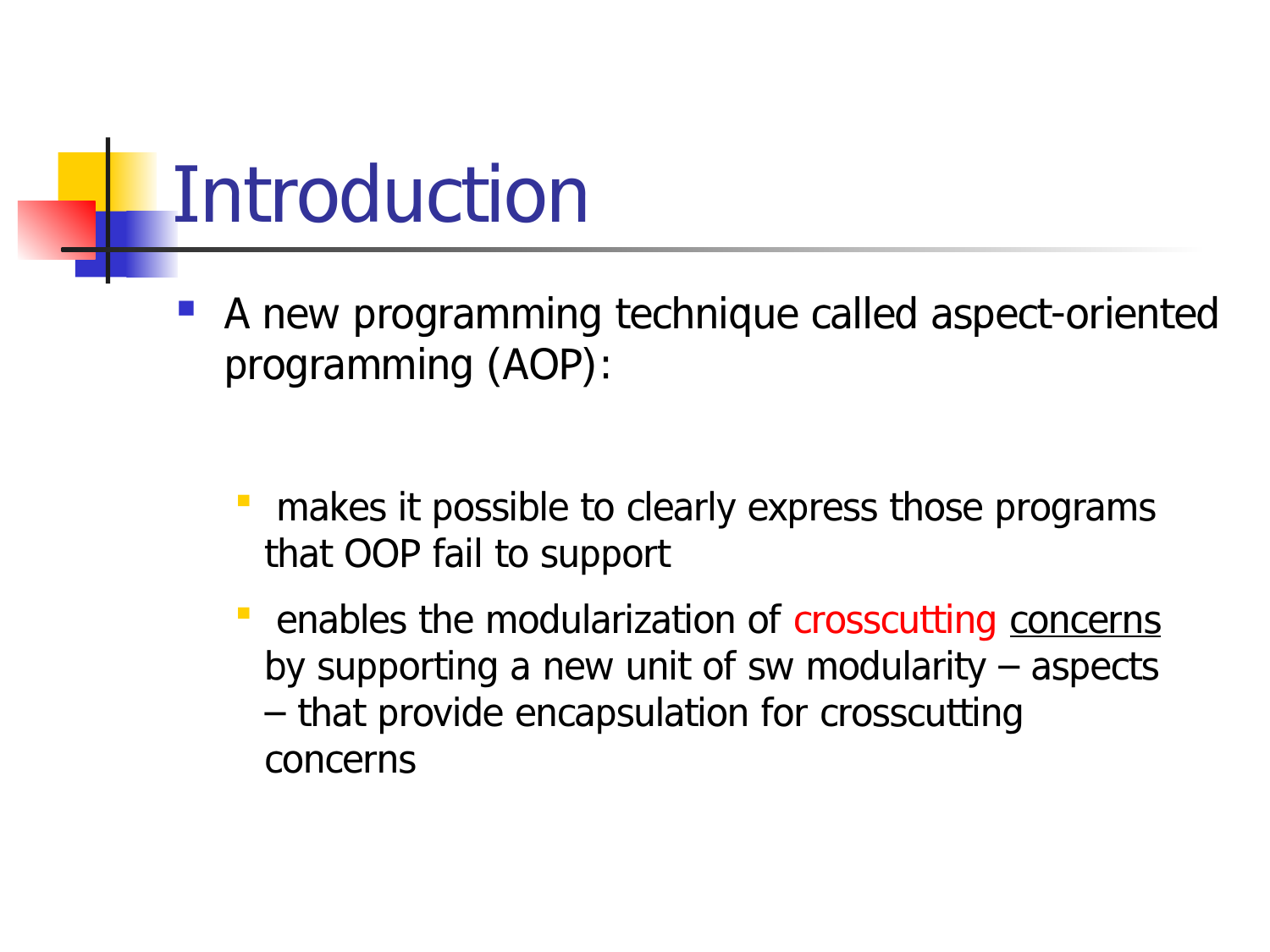

# Introduction
A new programming technique called aspect-oriented programming (AOP):

 makes it possible to clearly express those programs that OOP fail to support
 enables the modularization of crosscutting concerns by supporting a new unit of sw modularity – aspects – that provide encapsulation for crosscutting concerns